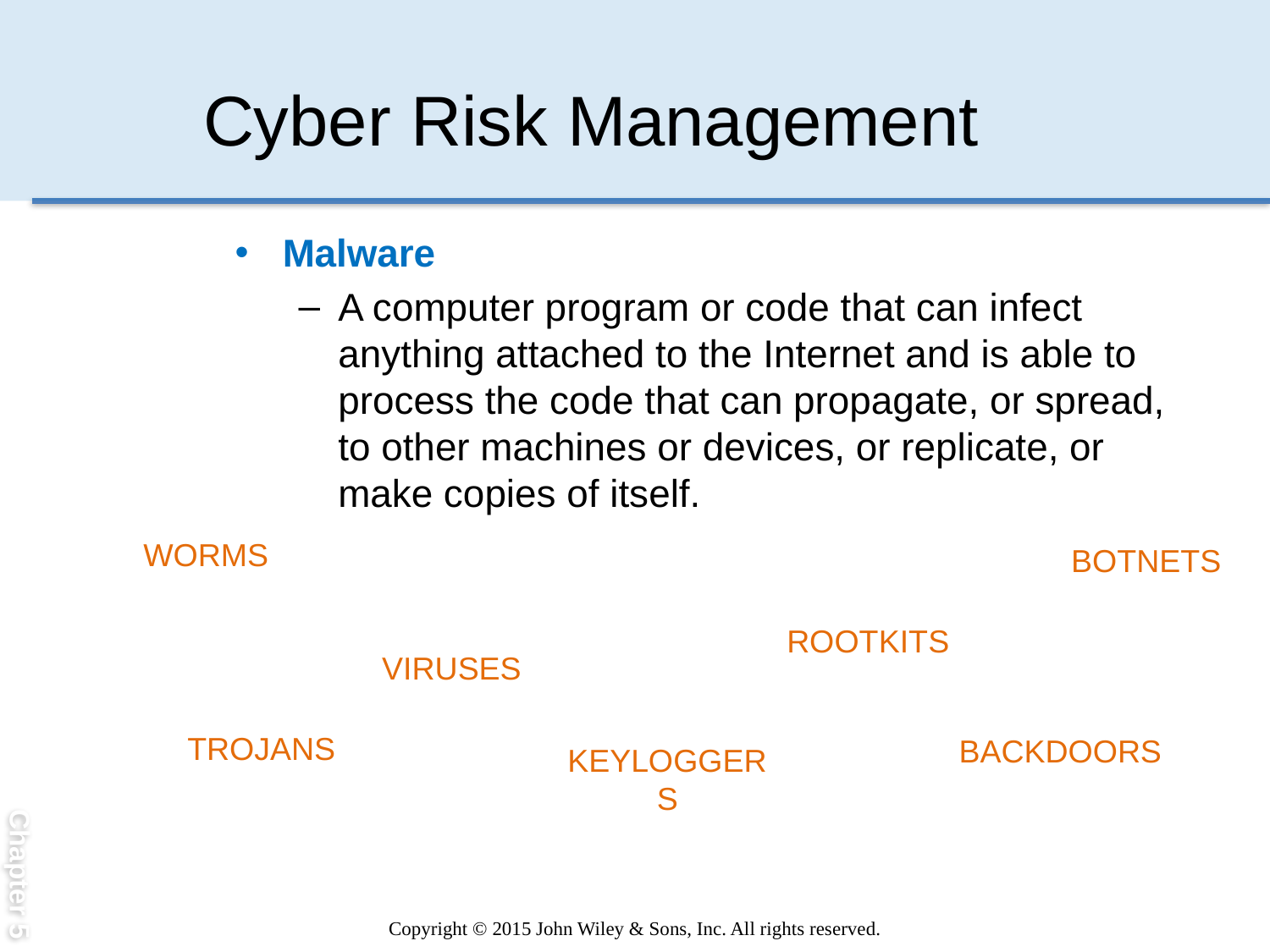

Chapter 5
# Cyber Risk Management
Malware
A computer program or code that can infect anything attached to the Internet and is able to process the code that can propagate, or spread, to other machines or devices, or replicate, or make copies of itself.
Worms
Botnets
Rootkits
Viruses
Trojans
Backdoors
Keyloggers